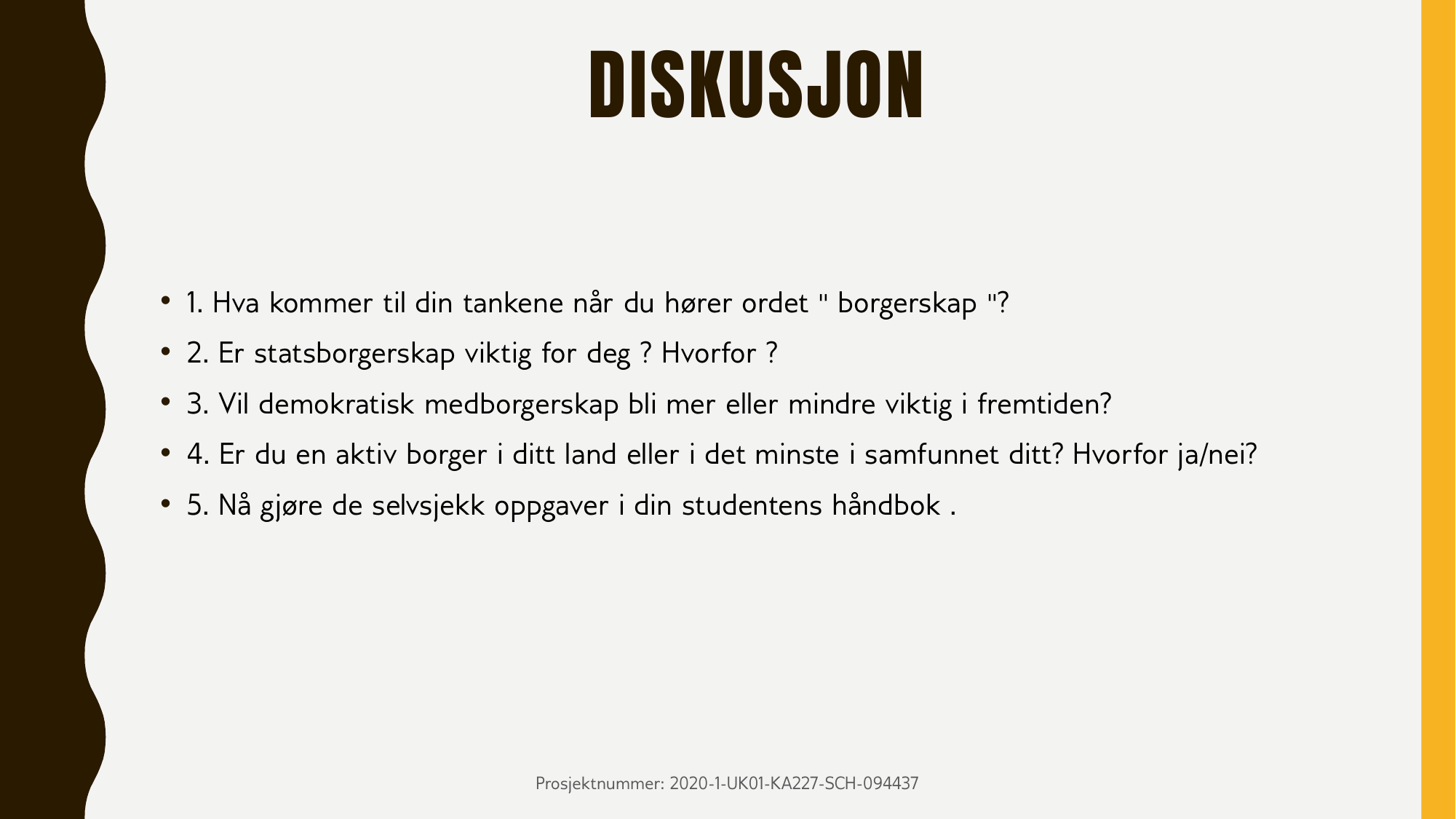

# diskusjon
1. Hva kommer til din tankene når du hører ordet " borgerskap "?
2. Er statsborgerskap viktig for deg ? Hvorfor ?
3. Vil demokratisk medborgerskap bli mer eller mindre viktig i fremtiden?
4. Er du en aktiv borger i ditt land eller i det minste i samfunnet ditt? Hvorfor ja/nei?
5. Nå gjøre de selvsjekk oppgaver i din studentens håndbok .

Prosjektnummer: 2020-1-UK01-KA227-SCH-094437